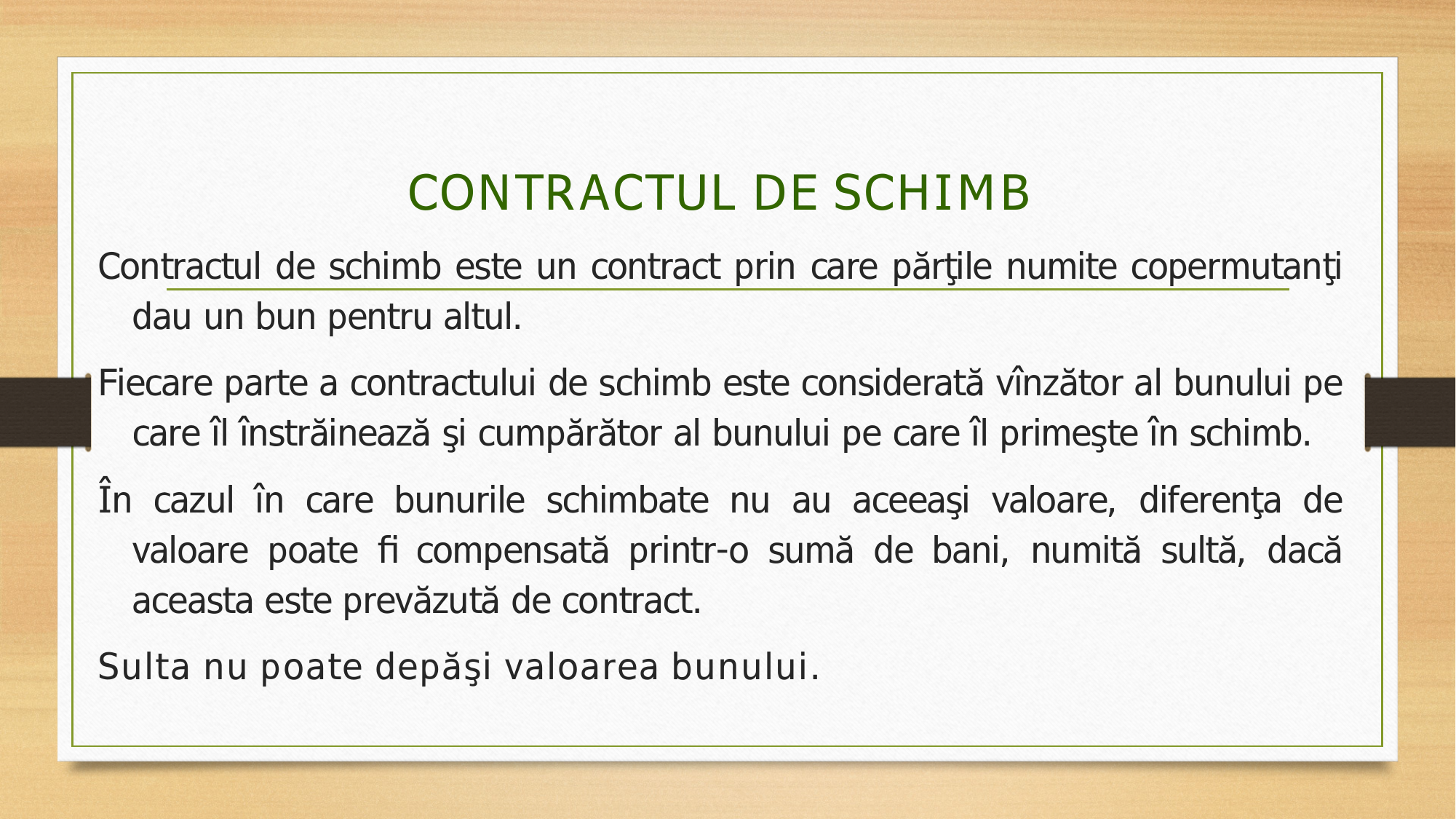

CONTRACTUL DE SCHIMB
Contractul de schimb este un contract prin care părţile numite copermutanţi dau un bun pentru altul.
Fiecare parte a contractului de schimb este considerată vînzător al bunului pe care îl înstrăinează şi cumpărător al bunului pe care îl primeşte în schimb.
În cazul în care bunurile schimbate nu au aceeaşi valoare, diferenţa de valoare poate fi compensată printr-o sumă de bani, numită sultă, dacă aceasta este prevăzută de contract.
Sulta nu poate depăşi valoarea bunului.